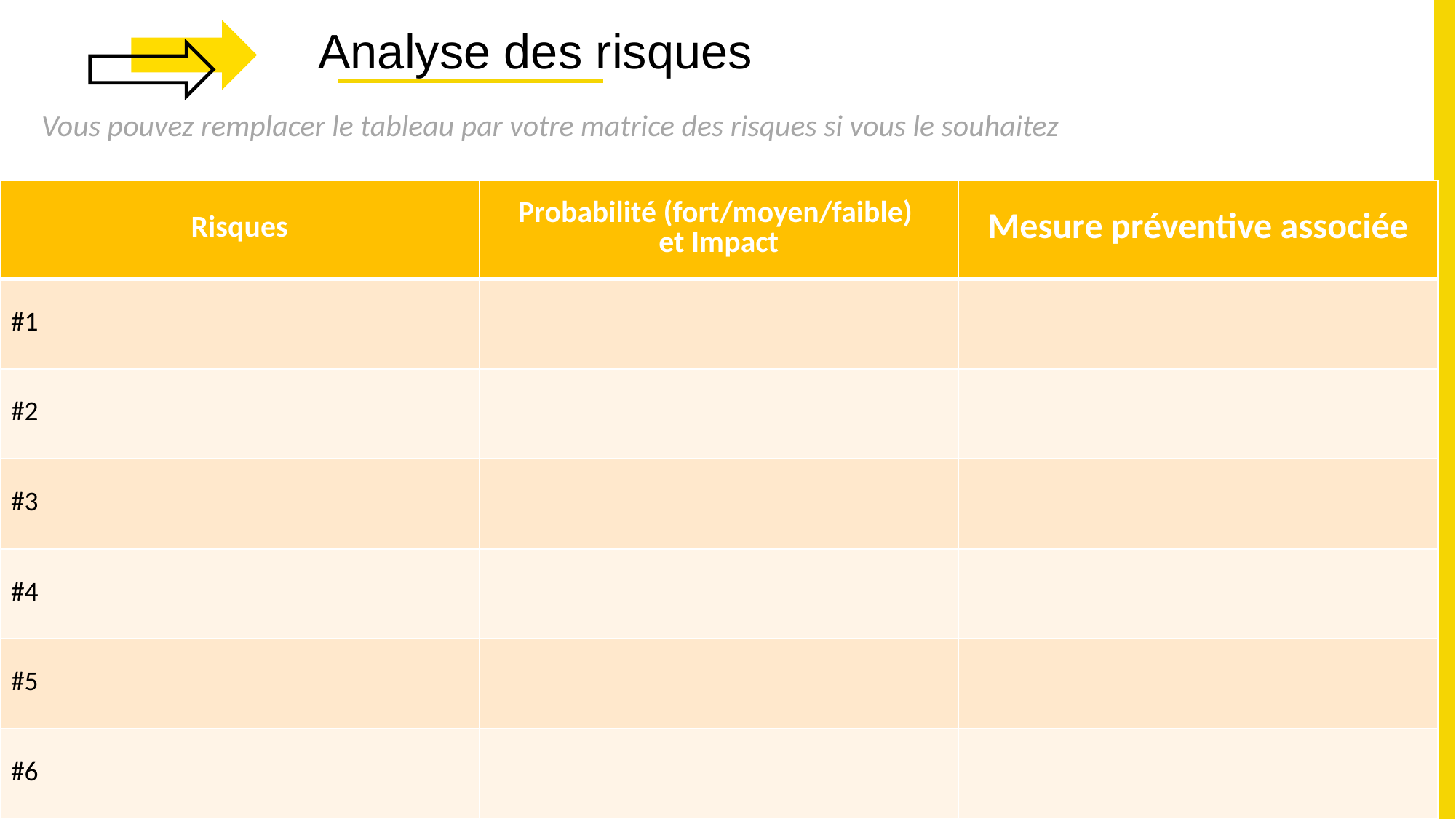

# Analyse des risques
Vous pouvez remplacer le tableau par votre matrice des risques si vous le souhaitez
| Risques | Probabilité (fort/moyen/faible)  et Impact | Mesure préventive associée |
| --- | --- | --- |
| #1 |  |  |
| #2 |  |  |
| #3 |  |  |
| #4 |  |  |
| #5 |  |  |
| #6 |  |  |

15